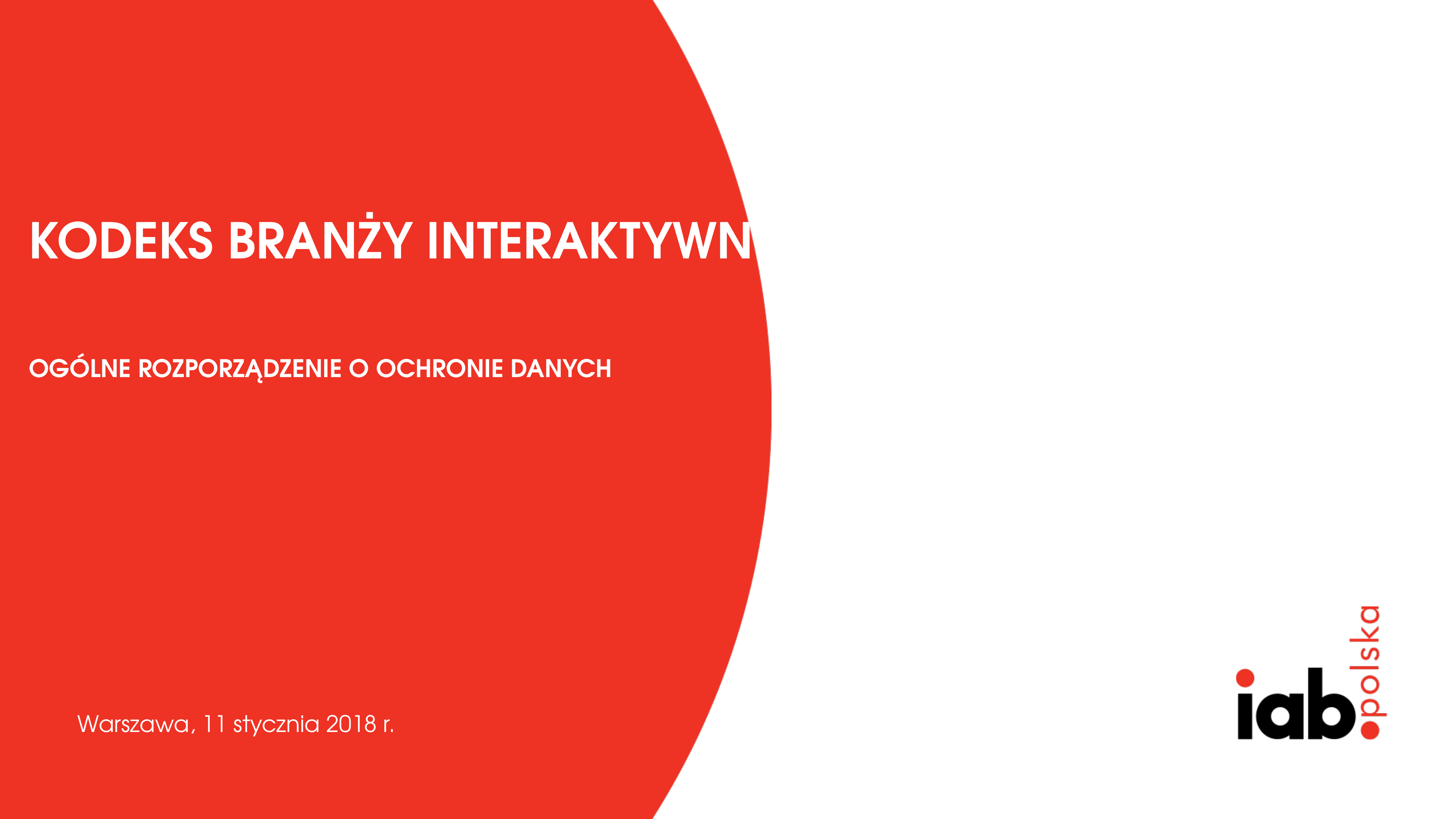

# Kodeks branży interaktywnej Ogólne rozporządzenie o ochronie danych
Warszawa, 11 stycznia 2018 r.